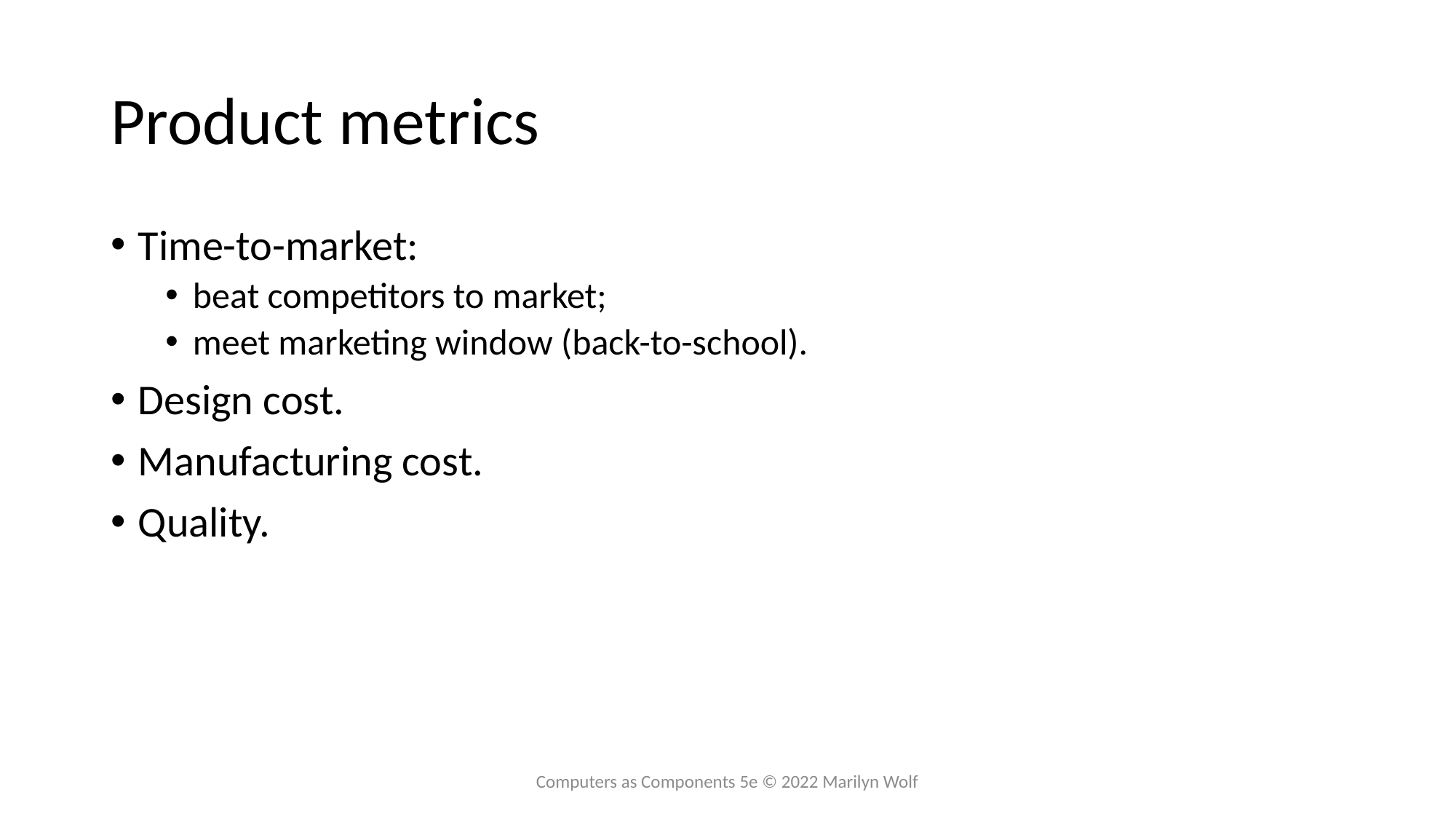

# Product metrics
Time-to-market:
beat competitors to market;
meet marketing window (back-to-school).
Design cost.
Manufacturing cost.
Quality.
Computers as Components 5e © 2022 Marilyn Wolf